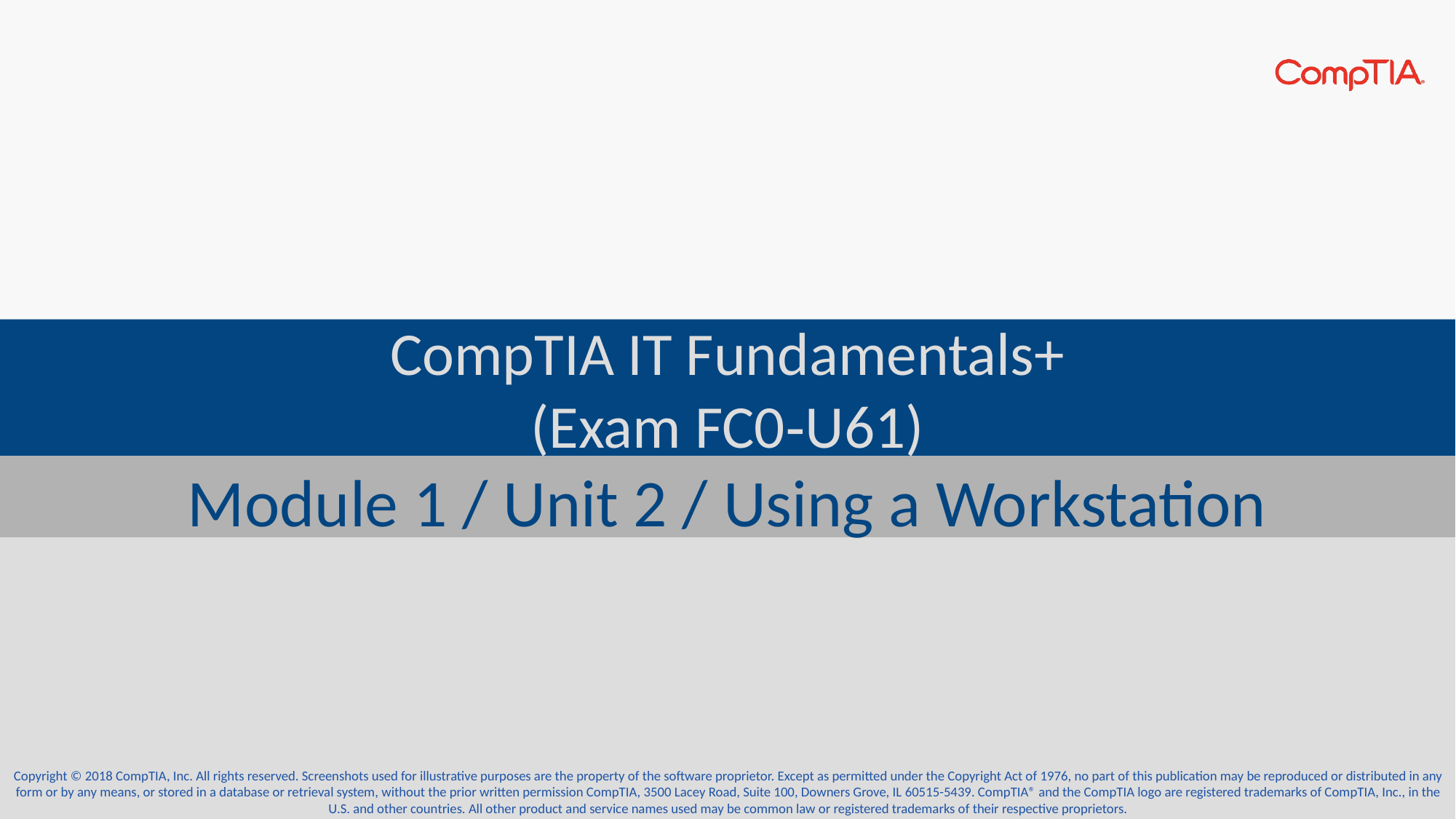

# CompTIA IT Fundamentals+ (Exam FC0‑U61)
Module 1 / Unit 2 / Using a Workstation